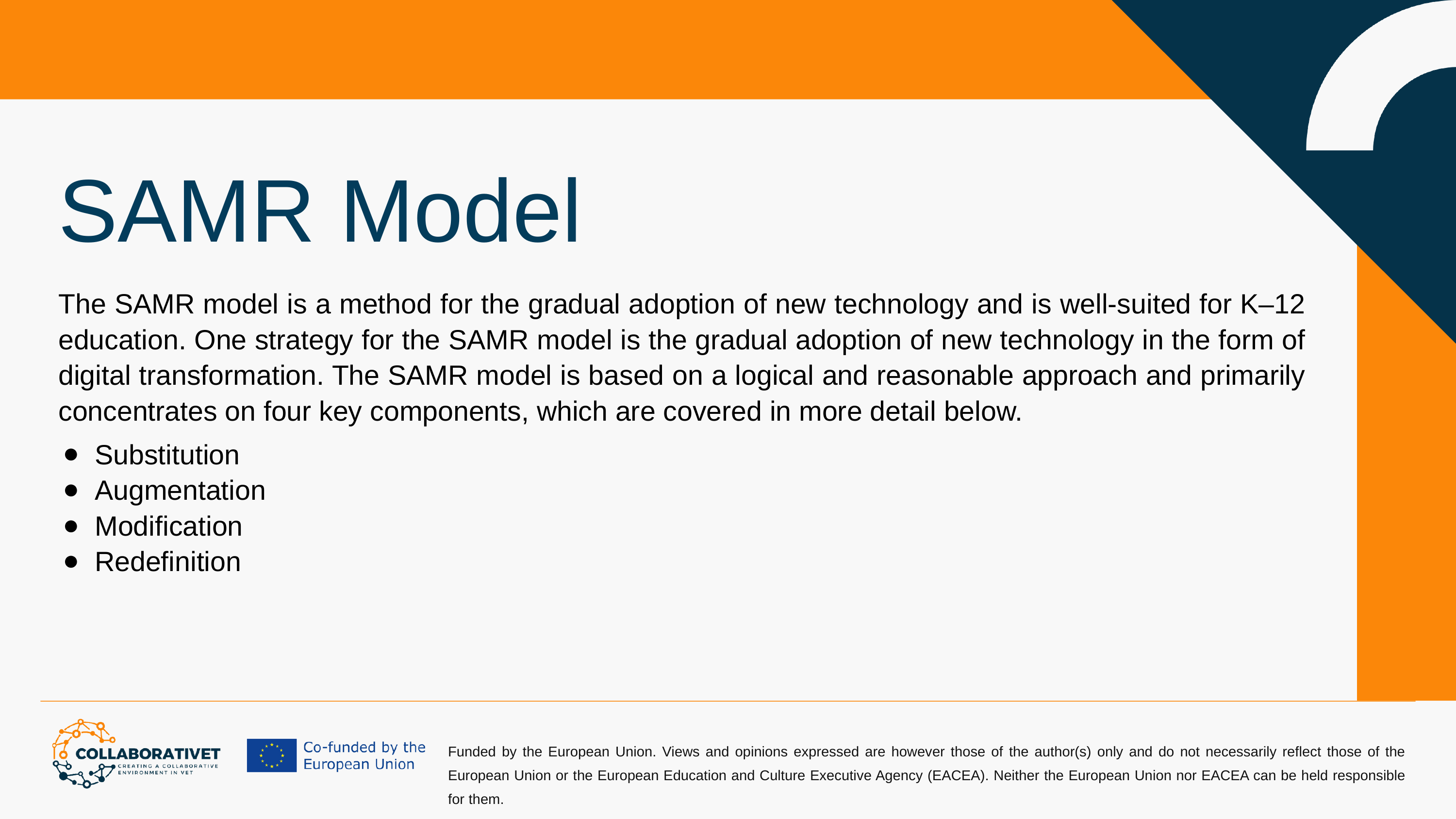

SAMR Model
The SAMR model is a method for the gradual adoption of new technology and is well-suited for K–12 education. One strategy for the SAMR model is the gradual adoption of new technology in the form of digital transformation. The SAMR model is based on a logical and reasonable approach and primarily concentrates on four key components, which are covered in more detail below.
Substitution
Augmentation
Modification
Redefinition

Funded by the European Union. Views and opinions expressed are however those of the author(s) only and do not necessarily reflect those of the European Union or the European Education and Culture Executive Agency (EACEA). Neither the European Union nor EACEA can be held responsible for them.